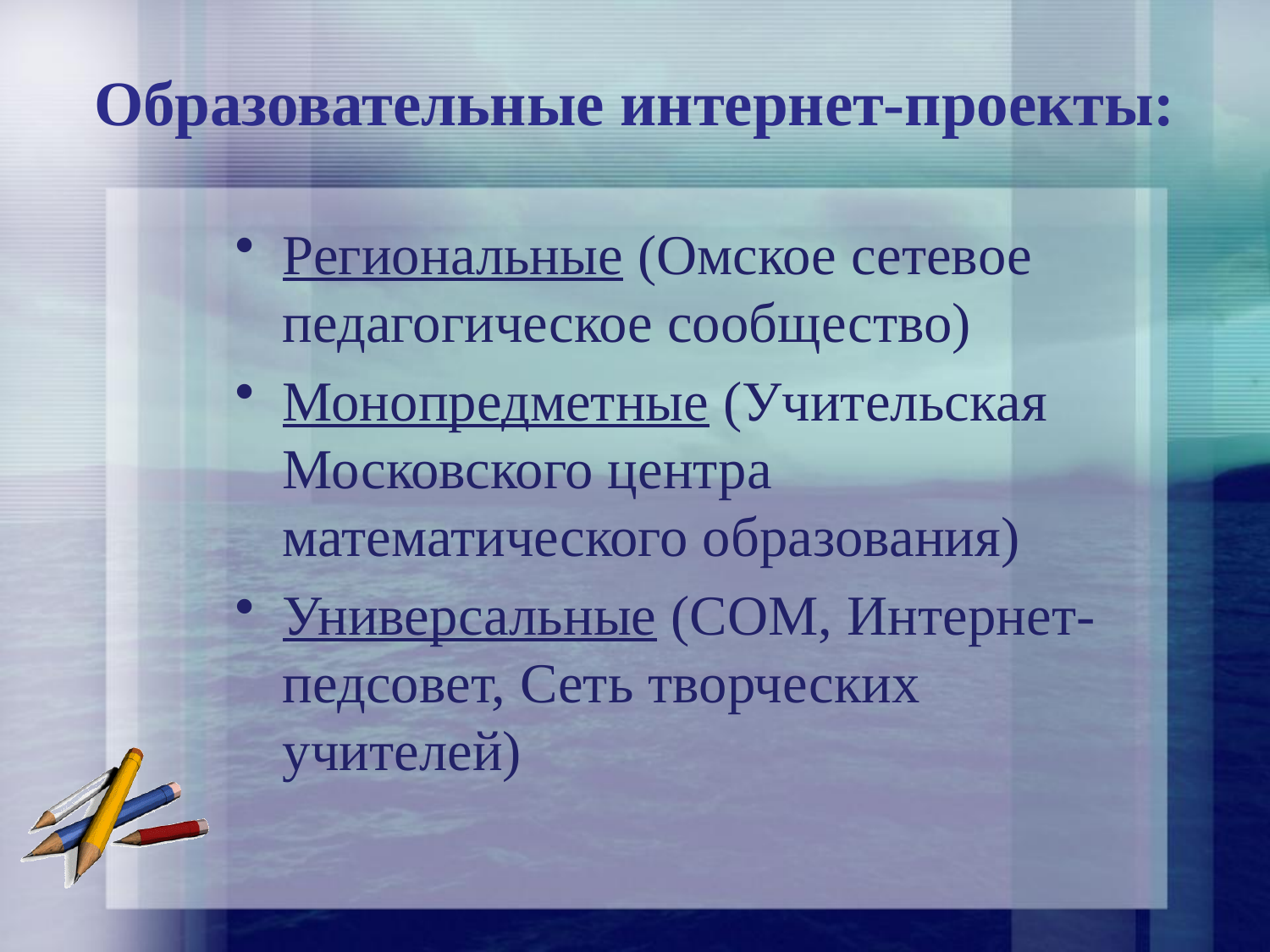

# Образовательные интернет-проекты:
Региональные (Омское сетевое  педагогическое сообщество)
Монопредметные (Учительская Московского центра математического образования)
Универсальные (СОМ, Интернет-педсовет, Сеть творческих учителей)